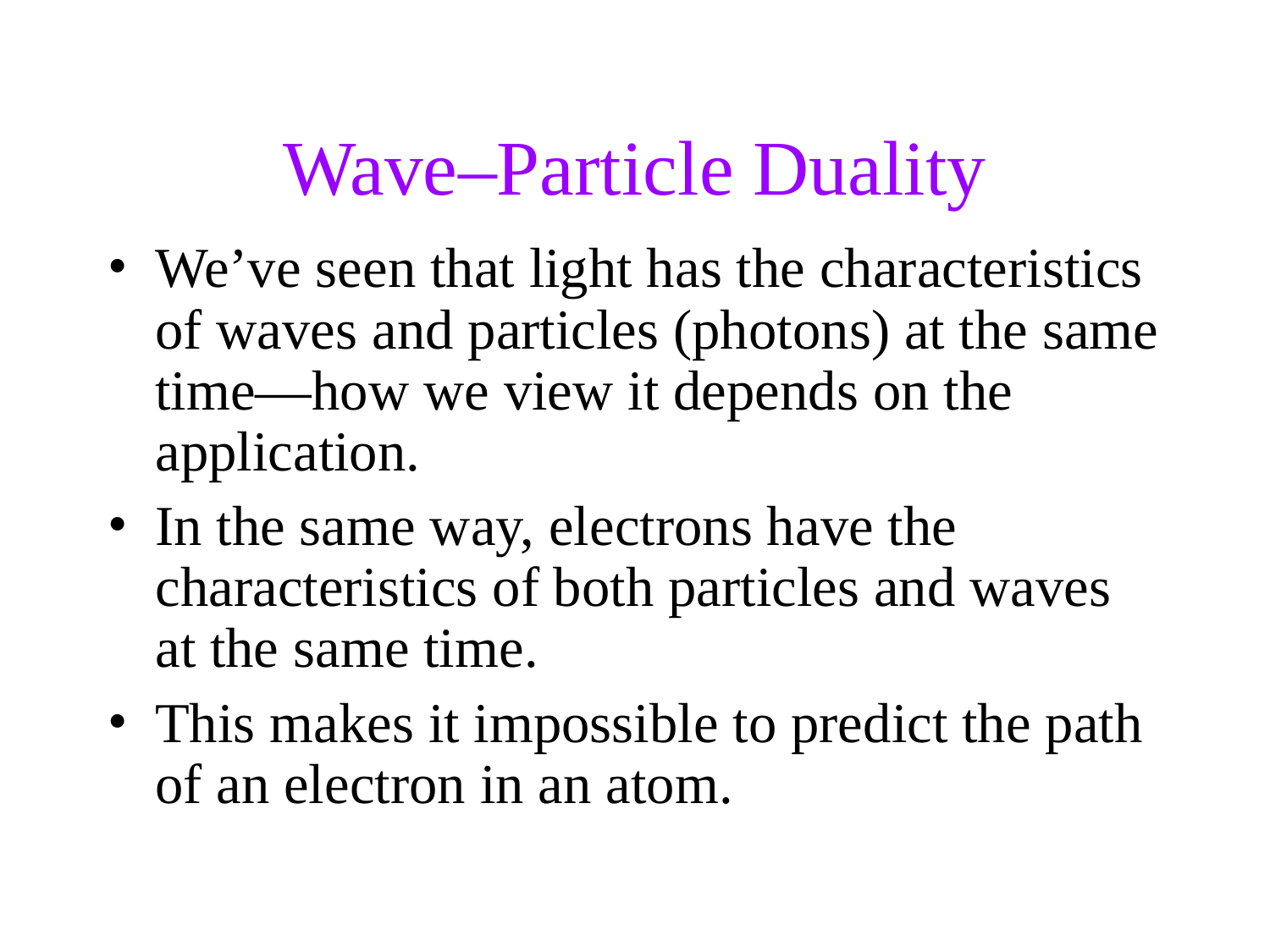

Wave–Particle Duality
We’ve seen that light has the characteristics of waves and particles (photons) at the same time—how we view it depends on the application.
In the same way, electrons have the characteristics of both particles and waves at the same time.
This makes it impossible to predict the path of an electron in an atom.